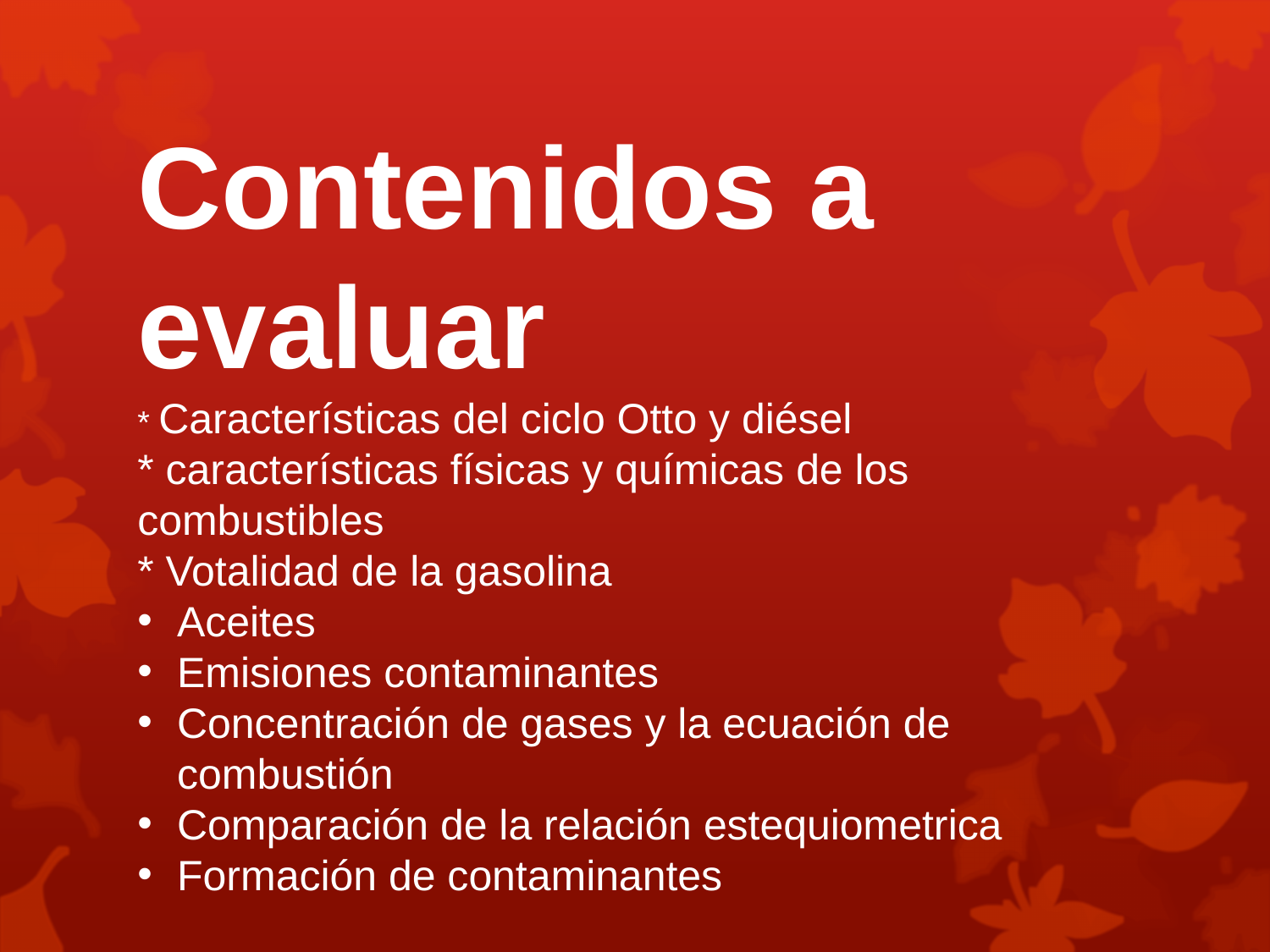

Contenidos a evaluar
* Características del ciclo Otto y diésel
* características físicas y químicas de los combustibles
* Votalidad de la gasolina
Aceites
Emisiones contaminantes
Concentración de gases y la ecuación de combustión
Comparación de la relación estequiometrica
Formación de contaminantes